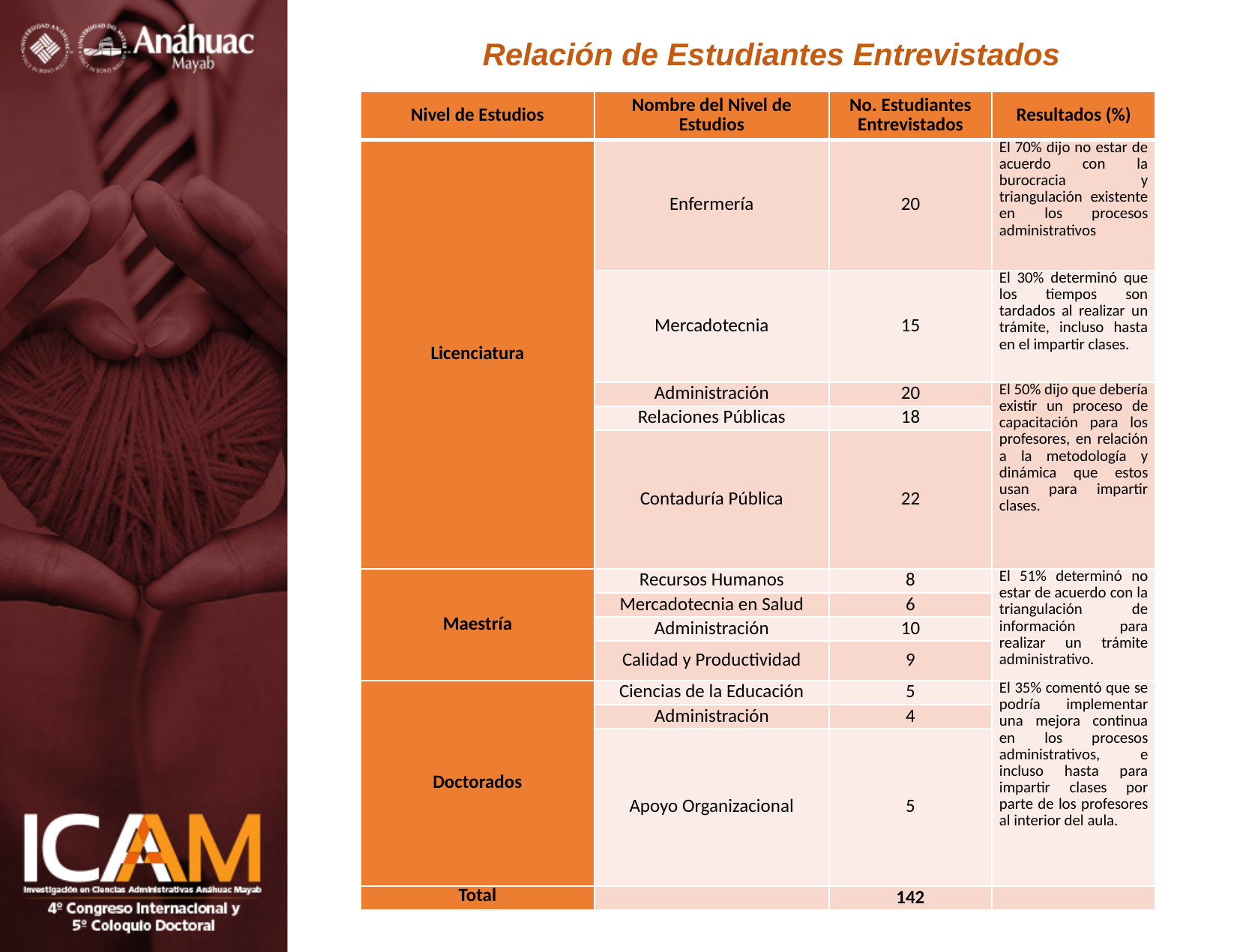

Relación de Estudiantes Entrevistados
| Nivel de Estudios | Nombre del Nivel de Estudios | No. Estudiantes Entrevistados | Resultados (%) |
| --- | --- | --- | --- |
| Licenciatura | Enfermería | 20 | El 70% dijo no estar de acuerdo con la burocracia y triangulación existente en los procesos administrativos |
|  | Mercadotecnia | 15 | El 30% determinó que los tiempos son tardados al realizar un trámite, incluso hasta en el impartir clases. |
|  | Administración | 20 | El 50% dijo que debería existir un proceso de capacitación para los profesores, en relación a la metodología y dinámica que estos usan para impartir clases. |
|  | Relaciones Públicas | 18 |  |
|  | Contaduría Pública | 22 |  |
| Maestría | Recursos Humanos | 8 | El 51% determinó no estar de acuerdo con la triangulación de información para realizar un trámite administrativo. |
|  | Mercadotecnia en Salud | 6 |  |
|  | Administración | 10 |  |
|  | Calidad y Productividad | 9 |  |
| Doctorados | Ciencias de la Educación | 5 | El 35% comentó que se podría implementar una mejora continua en los procesos administrativos, e incluso hasta para impartir clases por parte de los profesores al interior del aula. |
|  | Administración | 4 |  |
|  | Apoyo Organizacional | 5 |  |
| Total |  | 142 |  |